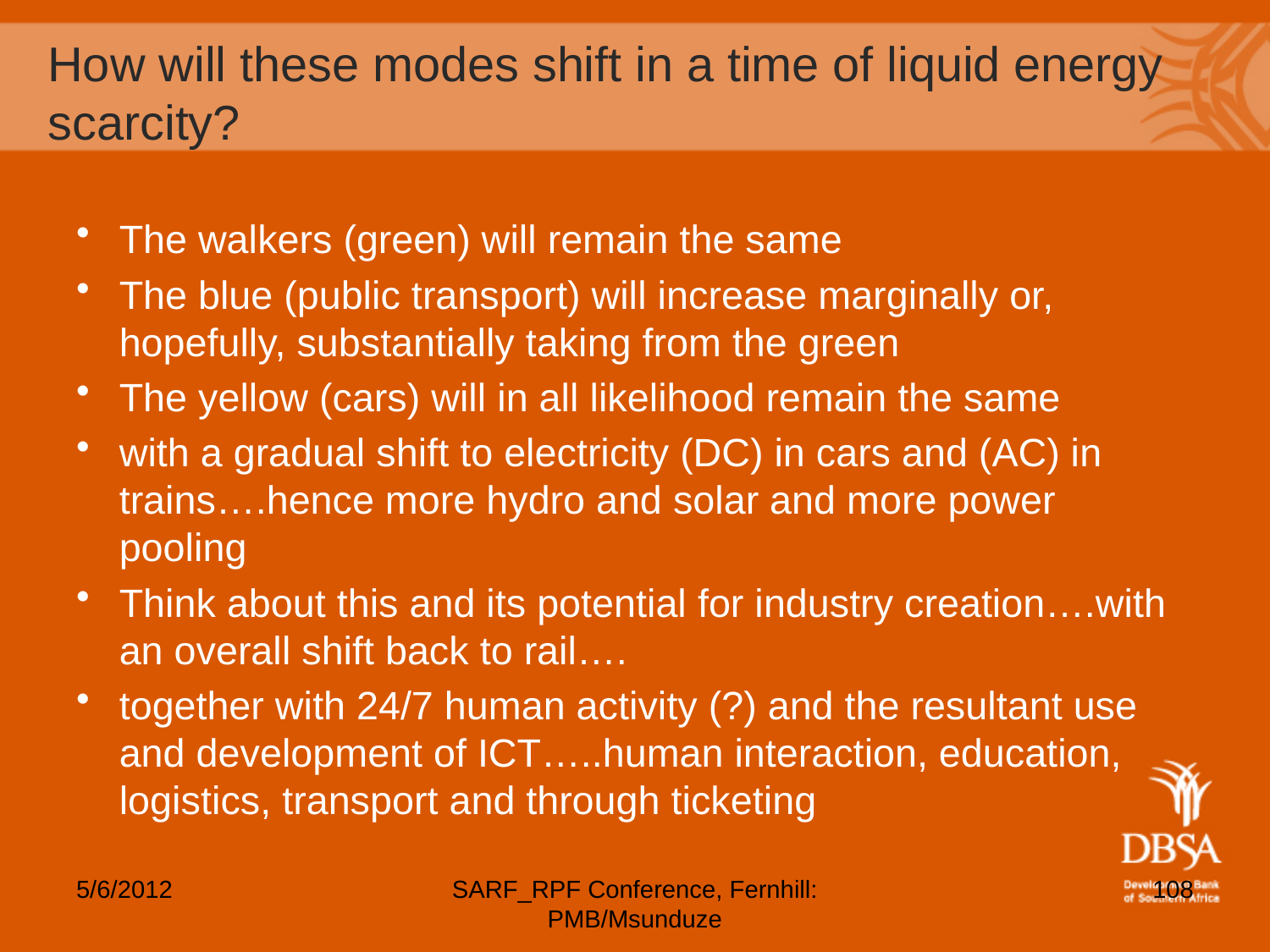

# How will these modes shift in a time of liquid energy scarcity?
The walkers (green) will remain the same
The blue (public transport) will increase marginally or, hopefully, substantially taking from the green
The yellow (cars) will in all likelihood remain the same
with a gradual shift to electricity (DC) in cars and (AC) in trains….hence more hydro and solar and more power pooling
Think about this and its potential for industry creation….with an overall shift back to rail….
together with 24/7 human activity (?) and the resultant use and development of ICT…..human interaction, education, logistics, transport and through ticketing

5/6/2012
SARF_RPF Conference, Fernhill: PMB/Msunduze
108